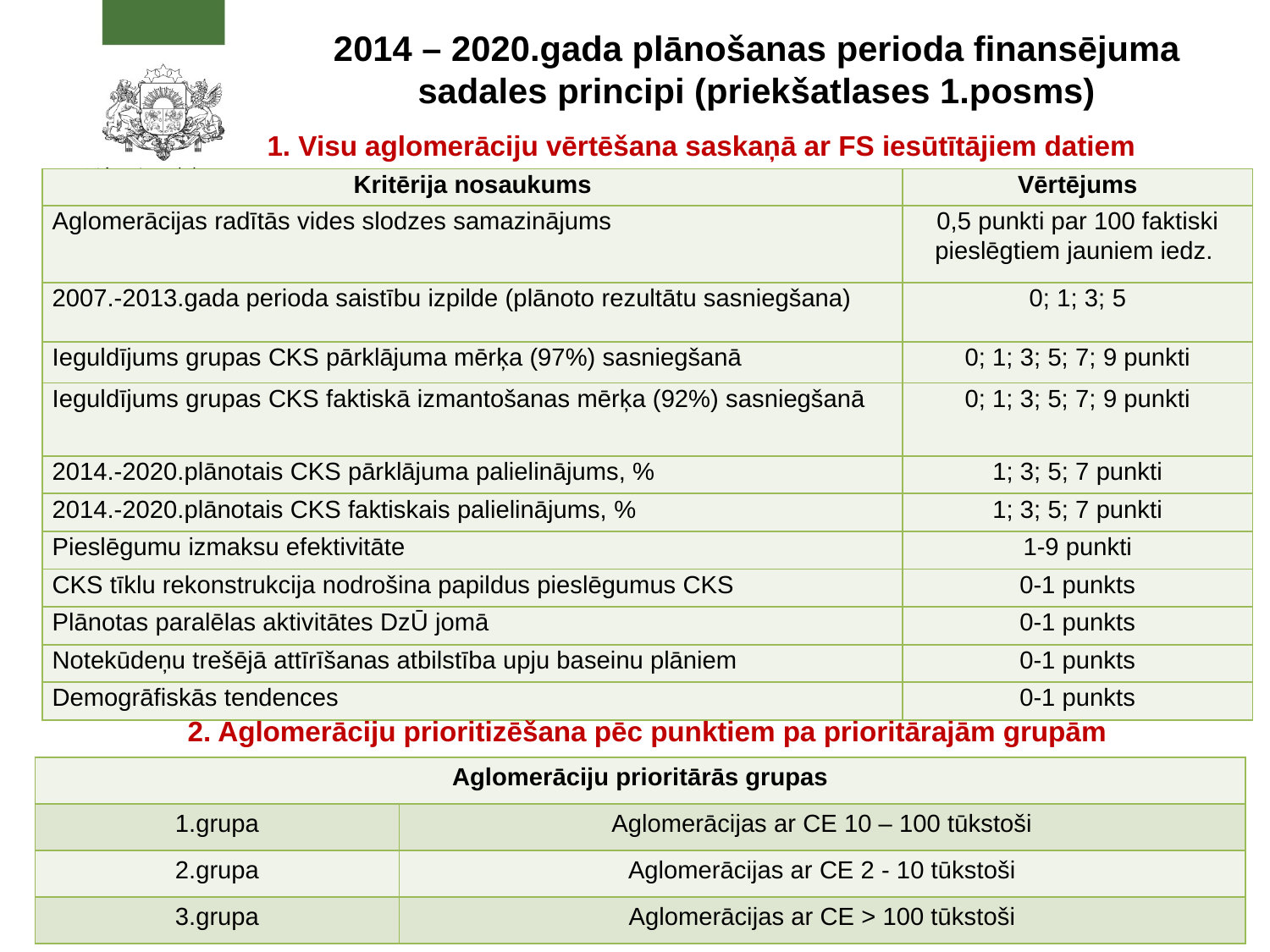

# 2014 – 2020.gada plānošanas perioda finansējuma sadales principi (priekšatlases 1.posms)
1. Visu aglomerāciju vērtēšana saskaņā ar FS iesūtītājiem datiem
| Kritērija nosaukums | Vērtējums |
| --- | --- |
| Aglomerācijas radītās vides slodzes samazinājums | 0,5 punkti par 100 faktiski pieslēgtiem jauniem iedz. |
| 2007.-2013.gada perioda saistību izpilde (plānoto rezultātu sasniegšana) | 0; 1; 3; 5 |
| Ieguldījums grupas CKS pārklājuma mērķa (97%) sasniegšanā | 0; 1; 3; 5; 7; 9 punkti |
| Ieguldījums grupas CKS faktiskā izmantošanas mērķa (92%) sasniegšanā | 0; 1; 3; 5; 7; 9 punkti |
| 2014.-2020.plānotais CKS pārklājuma palielinājums, % | 1; 3; 5; 7 punkti |
| 2014.-2020.plānotais CKS faktiskais palielinājums, % | 1; 3; 5; 7 punkti |
| Pieslēgumu izmaksu efektivitāte | 1-9 punkti |
| CKS tīklu rekonstrukcija nodrošina papildus pieslēgumus CKS | 0-1 punkts |
| Plānotas paralēlas aktivitātes DzŪ jomā | 0-1 punkts |
| Notekūdeņu trešējā attīrīšanas atbilstība upju baseinu plāniem | 0-1 punkts |
| Demogrāfiskās tendences | 0-1 punkts |
2. Aglomerāciju prioritizēšana pēc punktiem pa prioritārajām grupām
| Aglomerāciju prioritārās grupas |  |
| --- | --- |
| 1.grupa | Aglomerācijas ar CE 10 – 100 tūkstoši |
| 2.grupa | Aglomerācijas ar CE 2 - 10 tūkstoši |
| 3.grupa | Aglomerācijas ar CE > 100 tūkstoši |

5